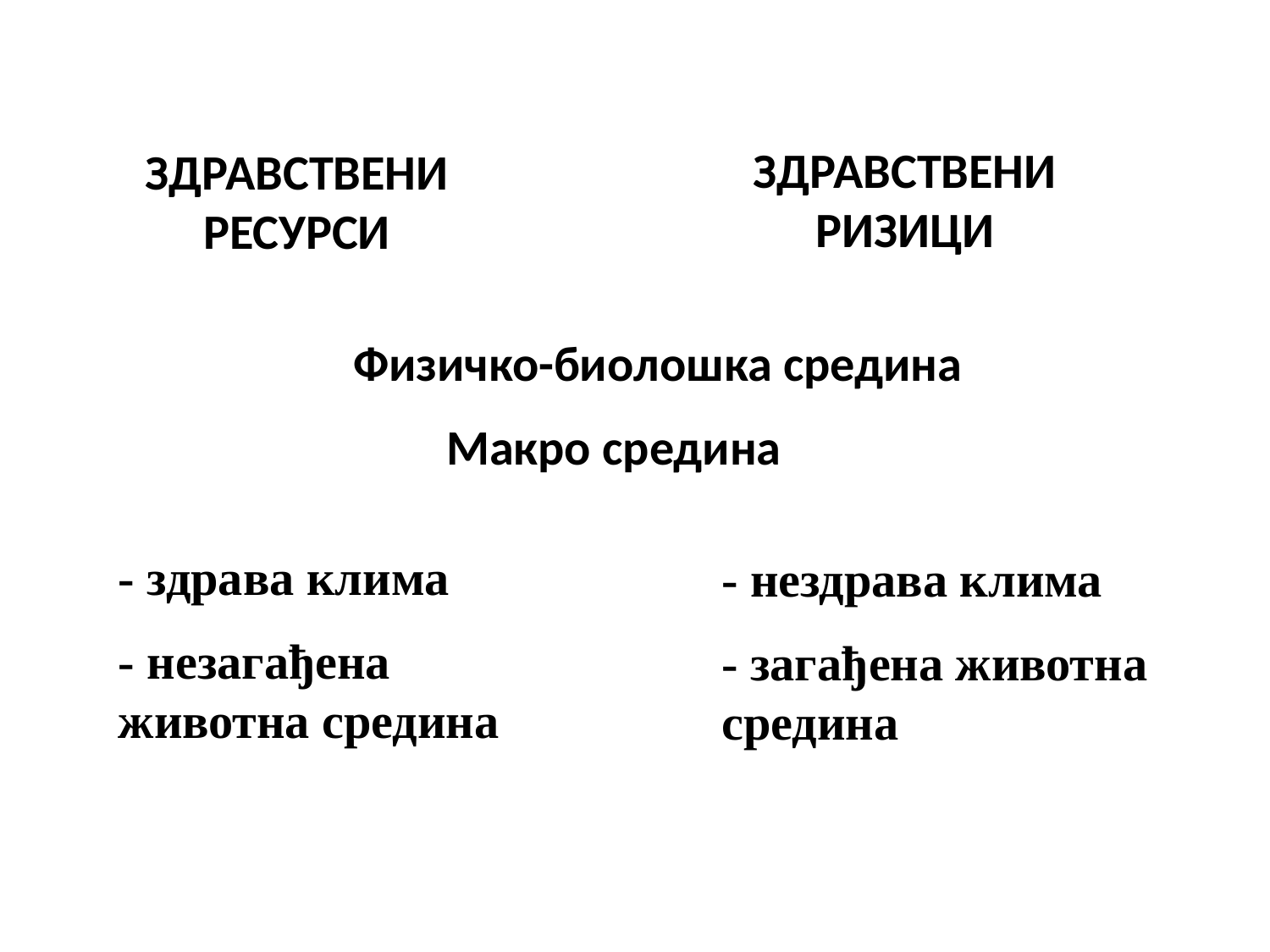

ЗДРАВСТВЕНИ РИЗИЦИ
ЗДРАВСТВЕНИ РЕСУРСИ

   Физичко-биолошка средина
	Макро средина
- здрава клима
- незагађена животна средина
- нездрава клима
- загађена животна средина